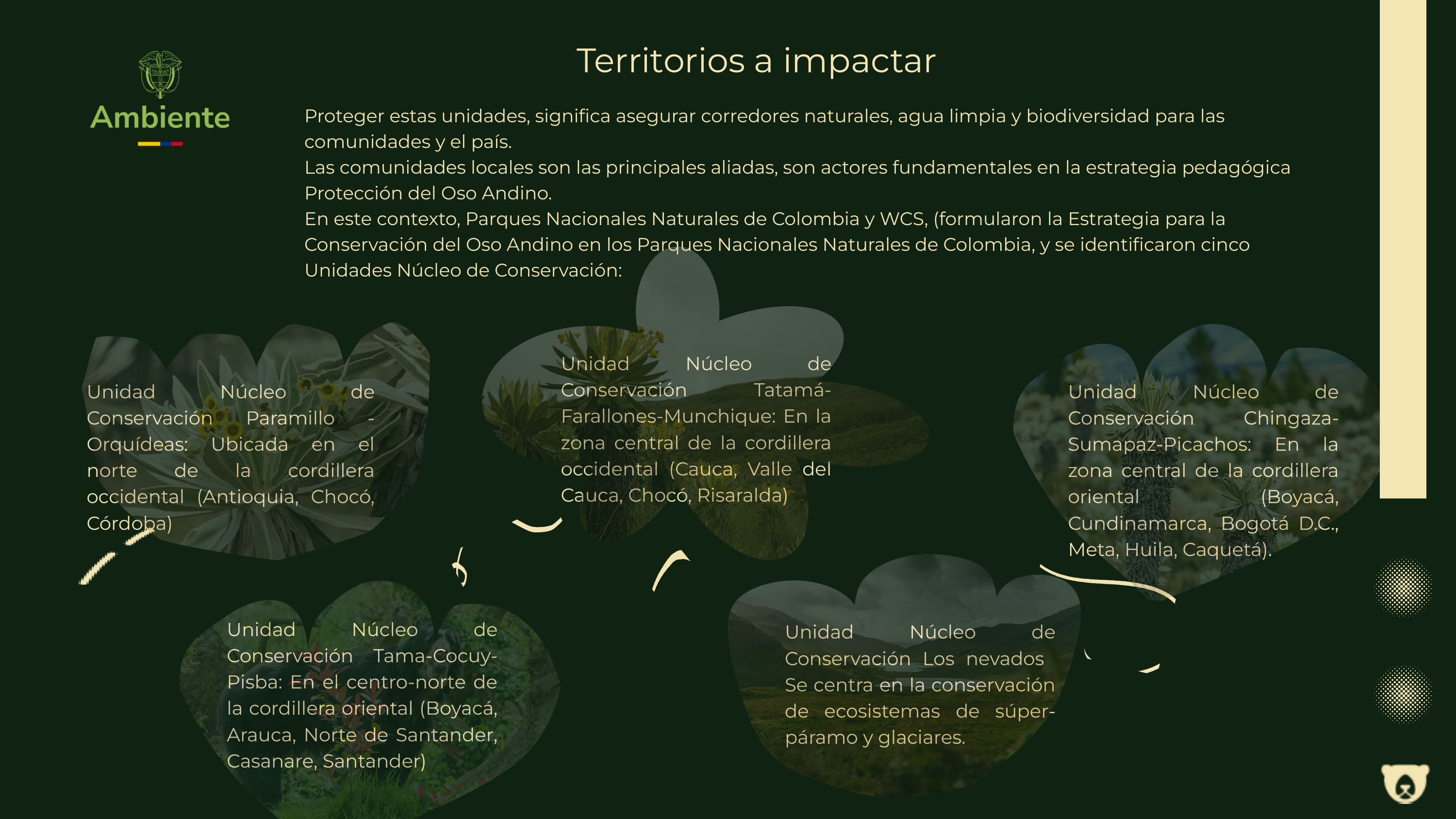

Territorios a impactar
Proteger estas unidades, significa asegurar corredores naturales, agua limpia y biodiversidad para las comunidades y el país.
Las comunidades locales son las principales aliadas, son actores fundamentales en la estrategia pedagógica Protección del Oso Andino.
En este contexto, Parques Nacionales Naturales de Colombia y WCS, (formularon la Estrategia para la Conservación del Oso Andino en los Parques Nacionales Naturales de Colombia, y se identificaron cinco Unidades Núcleo de Conservación:

Unidad Núcleo de Conservación Tatamá-Farallones-Munchique: En la zona central de la cordillera occidental (Cauca, Valle del Cauca, Chocó, Risaralda)
Unidad Núcleo de Conservación Paramillo - Orquídeas: Ubicada en el norte de la cordillera occidental (Antioquia, Chocó, Córdoba)
Unidad Núcleo de Conservación Chingaza-Sumapaz-Picachos: En la zona central de la cordillera oriental (Boyacá, Cundinamarca, Bogotá D.C., Meta, Huila, Caquetá).

Unidad Núcleo de Conservación Tama-Cocuy-Pisba: En el centro-norte de la cordillera oriental (Boyacá, Arauca, Norte de Santander, Casanare, Santander)
Unidad Núcleo de Conservación Los nevados  Se centra en la conservación de ecosistemas de súper-páramo y glaciares.